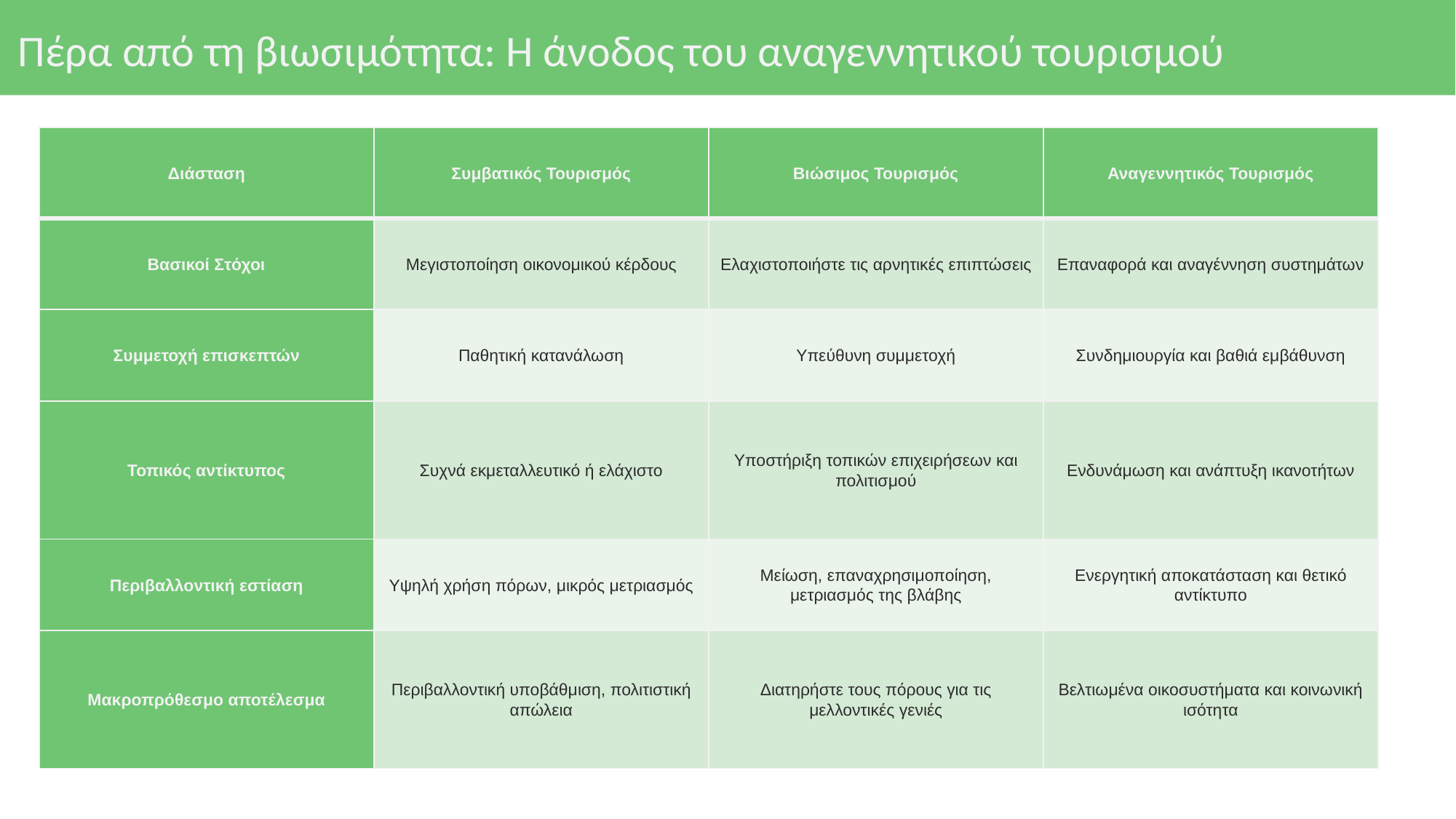

# Πέρα από τη βιωσιμότητα: Η άνοδος του αναγεννητικού τουρισμού
| Διάσταση | Συμβατικός Τουρισμός | Βιώσιμος Τουρισμός | Αναγεννητικός Τουρισμός |
| --- | --- | --- | --- |
| Βασικοί Στόχοι | Μεγιστοποίηση οικονομικού κέρδους | Ελαχιστοποιήστε τις αρνητικές επιπτώσεις | Επαναφορά και αναγέννηση συστημάτων |
| Συμμετοχή επισκεπτών | Παθητική κατανάλωση | Υπεύθυνη συμμετοχή | Συνδημιουργία και βαθιά εμβάθυνση |
| Τοπικός αντίκτυπος | Συχνά εκμεταλλευτικό ή ελάχιστο | Υποστήριξη τοπικών επιχειρήσεων και πολιτισμού | Ενδυνάμωση και ανάπτυξη ικανοτήτων |
| Περιβαλλοντική εστίαση | Υψηλή χρήση πόρων, μικρός μετριασμός | Μείωση, επαναχρησιμοποίηση, μετριασμός της βλάβης | Ενεργητική αποκατάσταση και θετικό αντίκτυπο |
| Μακροπρόθεσμο αποτέλεσμα | Περιβαλλοντική υποβάθμιση, πολιτιστική απώλεια | Διατηρήστε τους πόρους για τις μελλοντικές γενιές | Βελτιωμένα οικοσυστήματα και κοινωνική ισότητα |